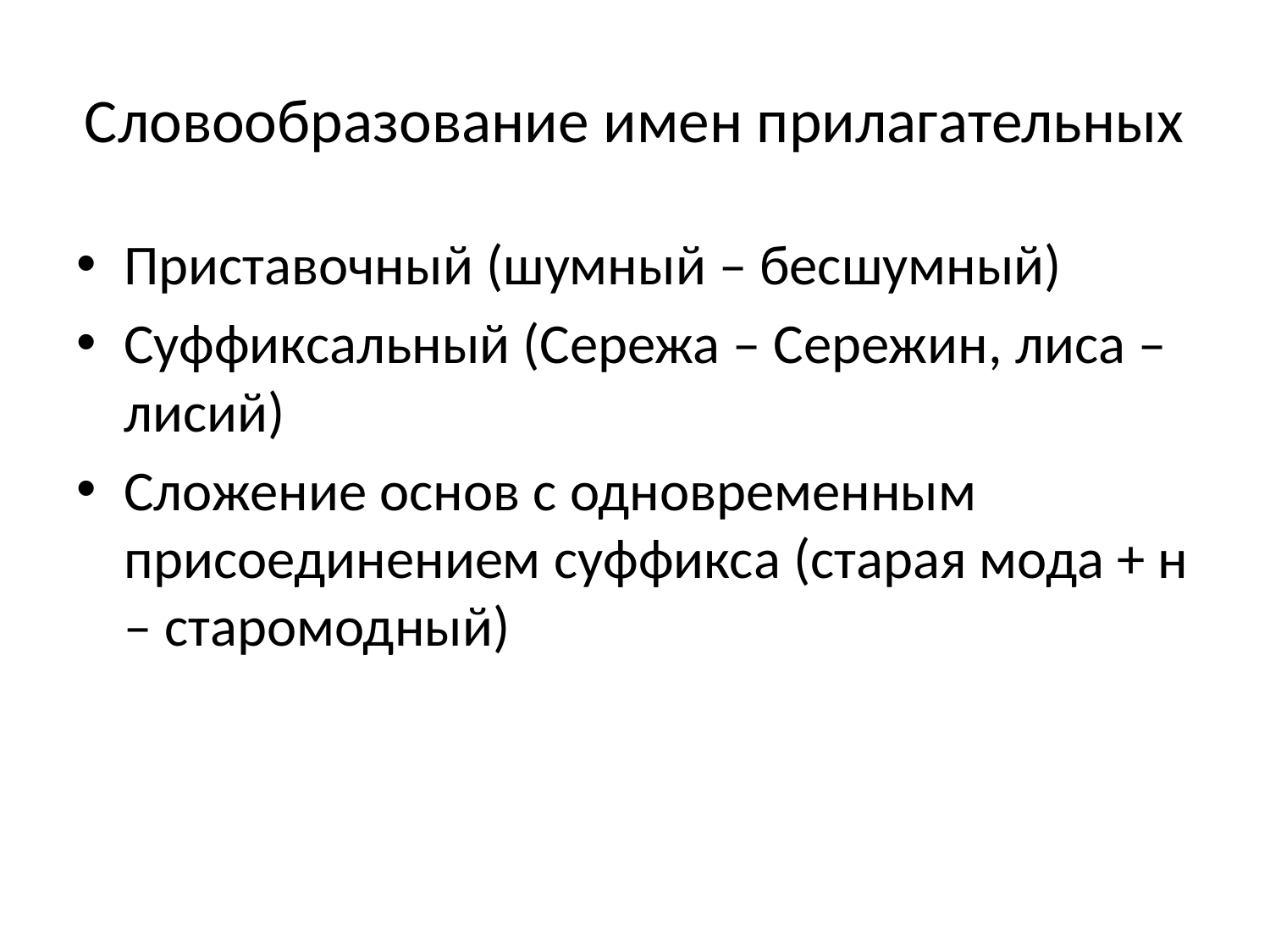

# Словообразование имен прилагательных
Приставочный (шумный – бесшумный)
Суффиксальный (Сережа – Сережин, лиса – лисий)
Сложение основ с одновременным присоединением суффикса (старая мода + н – старомодный)